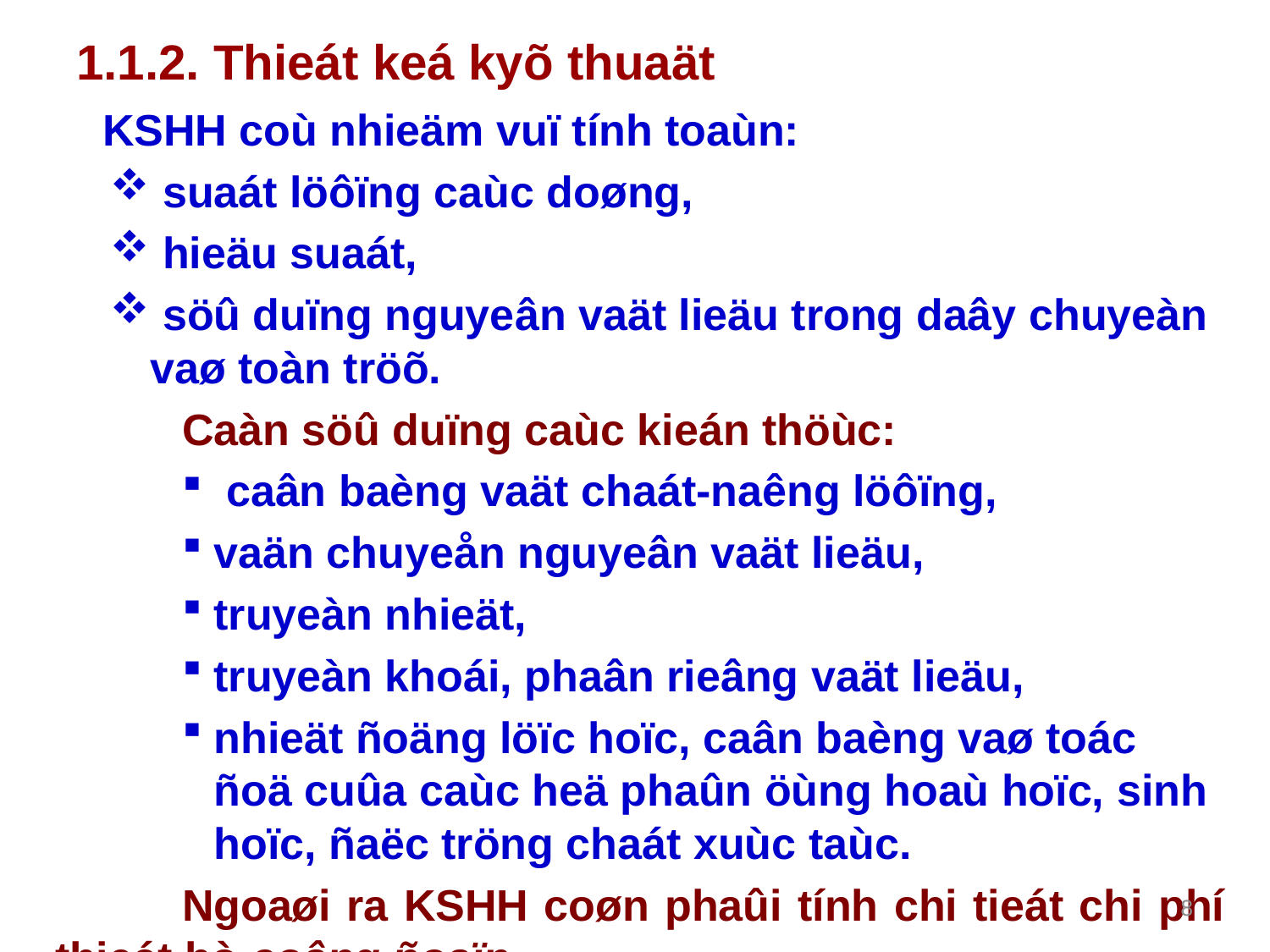

# 1.1.2. Thieát keá kyõ thuaät
    KSHH coù nhieäm vuï tính toaùn:
 suaát löôïng caùc doøng,
 hieäu suaát,
 söû duïng nguyeân vaät lieäu trong daây chuyeàn vaø toàn tröõ.
Caàn söû duïng caùc kieán thöùc:
 caân baèng vaät chaát-naêng löôïng,
vaän chuyeån nguyeân vaät lieäu,
truyeàn nhieät,
truyeàn khoái, phaân rieâng vaät lieäu,
nhieät ñoäng löïc hoïc, caân baèng vaø toác ñoä cuûa caùc heä phaûn öùng hoaù hoïc, sinh hoïc, ñaëc tröng chaát xuùc taùc.
Ngoaøi ra KSHH coøn phaûi tính chi tieát chi phí thieát bò coâng ñoaïn
8